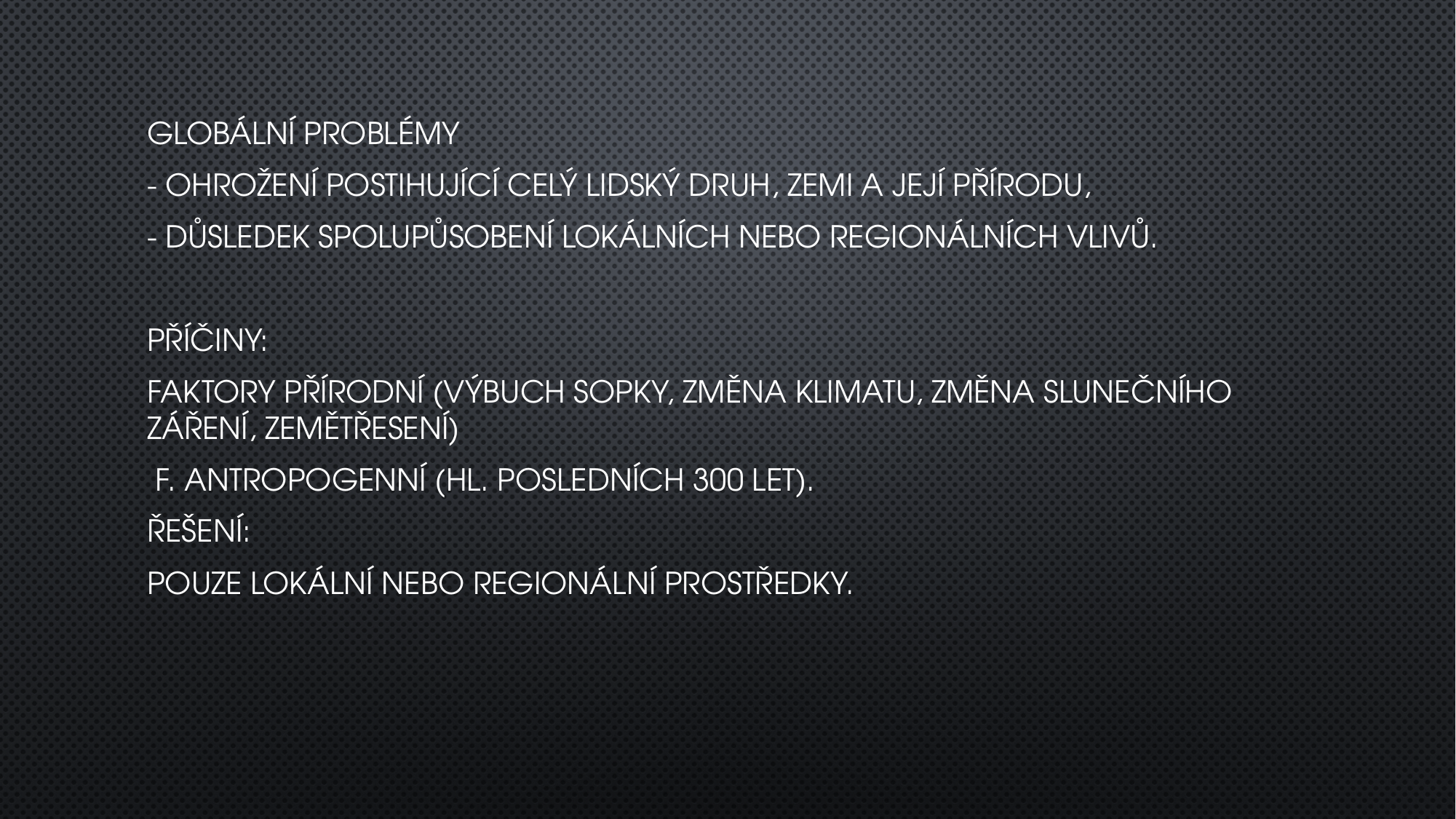

Globální problémy
- ohrožení postihující celý lidský druh, Zemi a její přírodu,
- důsledek spolupůsobení lokálních nebo regionálních vlivů.

Příčiny:
faktory přírodní (výbuch sopky, změna klimatu, změna slunečního záření, zemětřesení)
 f. antropogenní (hl. posledních 300 let).
Řešení:
pouze lokální nebo regionální prostředky.